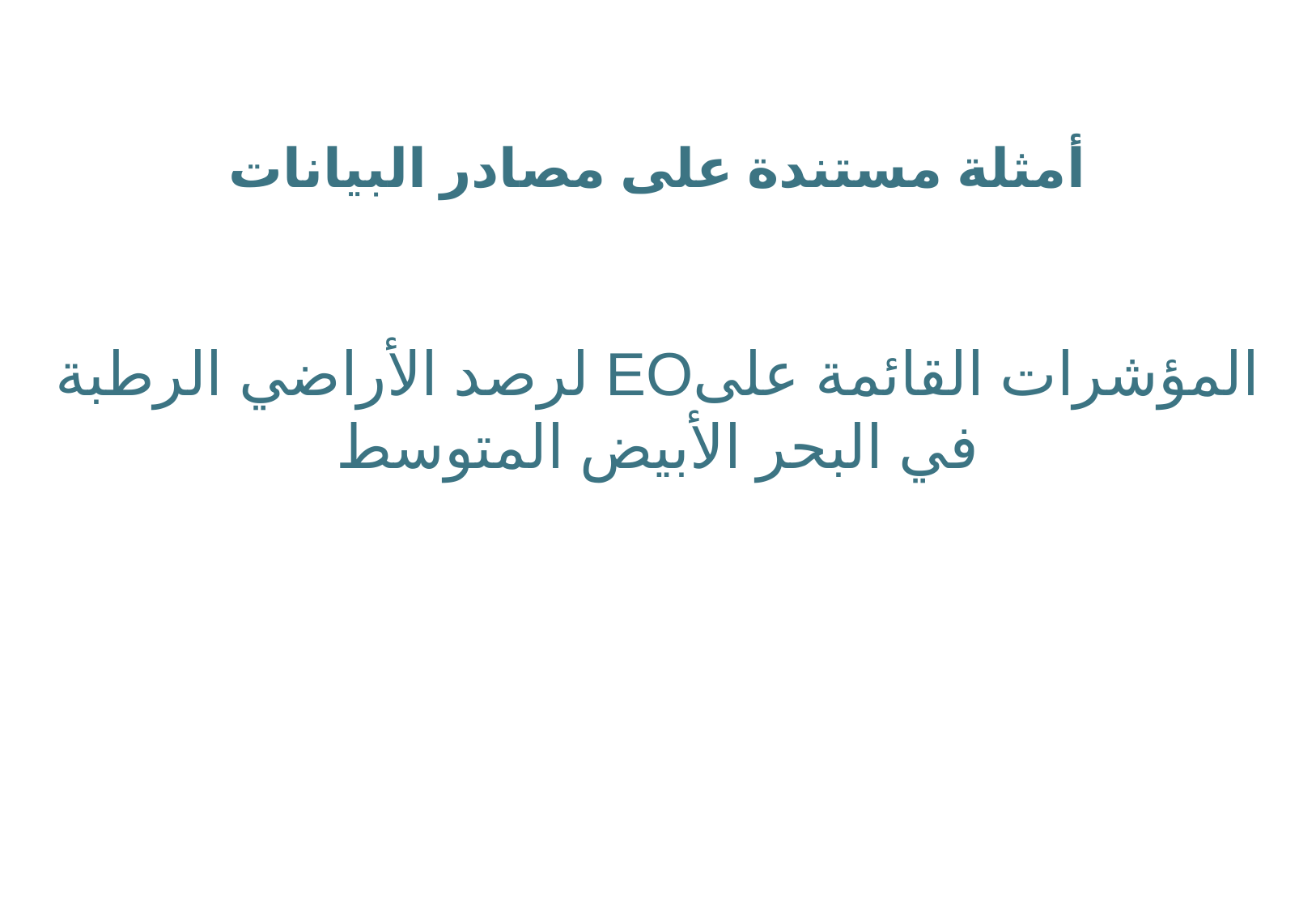

أمثلة مستندة على مصادر البيانات
# المؤشرات القائمة علىEO لرصد الأراضي الرطبة في البحر الأبيض المتوسط